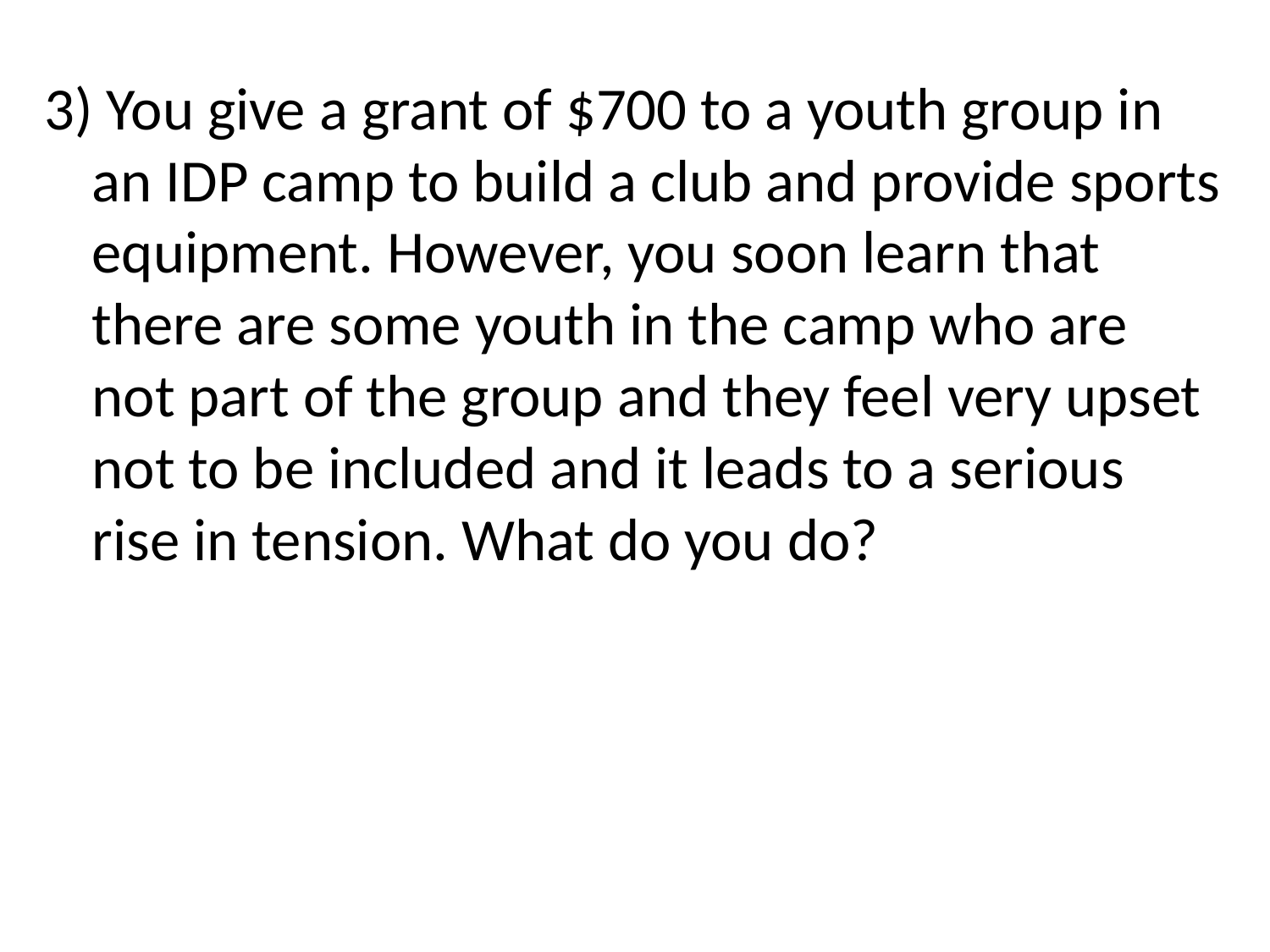

3) You give a grant of $700 to a youth group in an IDP camp to build a club and provide sports equipment. However, you soon learn that there are some youth in the camp who are not part of the group and they feel very upset not to be included and it leads to a serious rise in tension. What do you do?